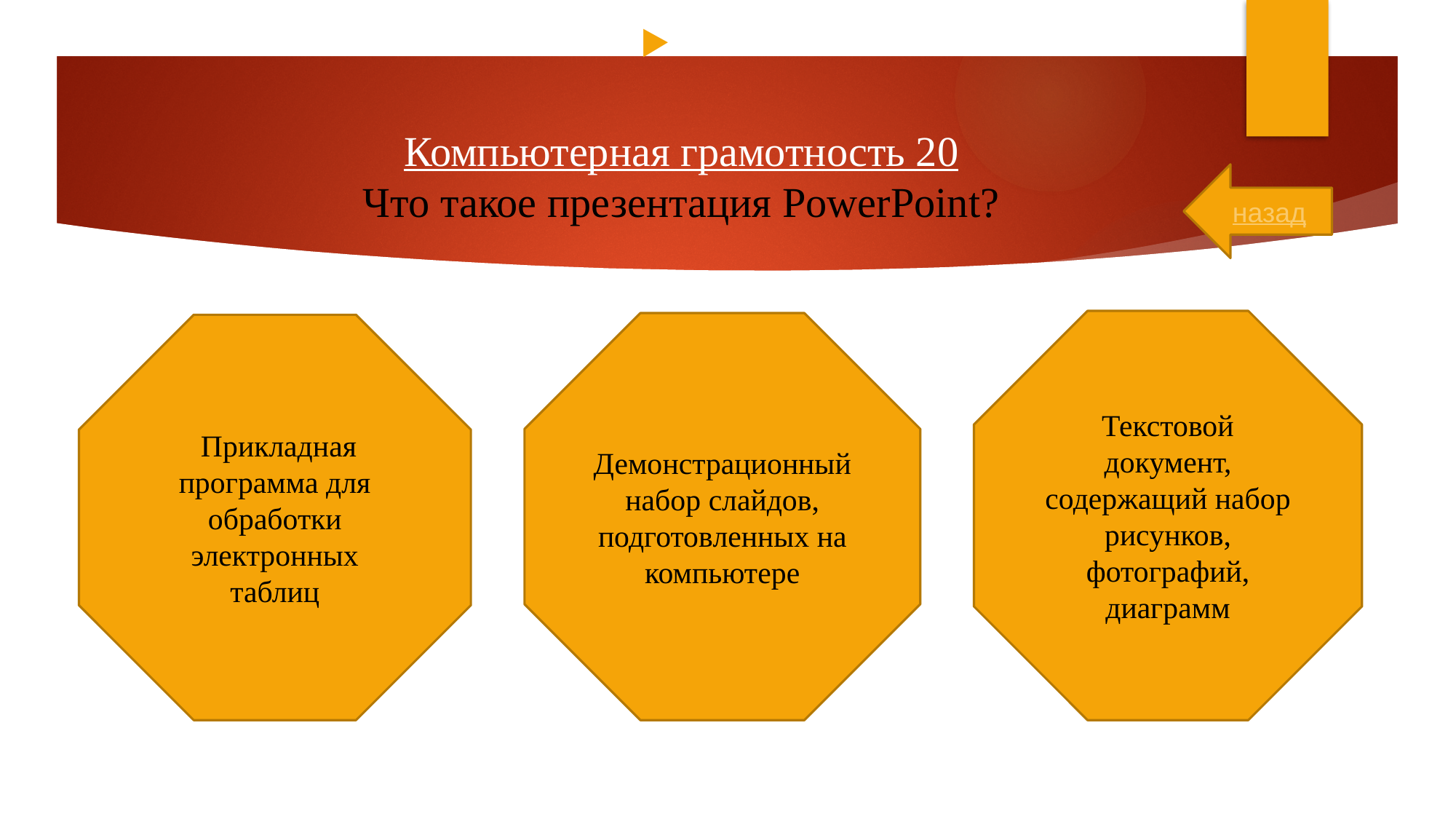

# Компьютерная грамотность 20 Что такое презентация PowerPoint?
назад

Текстовой документ, содержащий набор рисунков, фотографий, диаграмм
Демонстрационный набор слайдов, подготовленных на компьютере
 Прикладная программа для обработки электронных таблиц